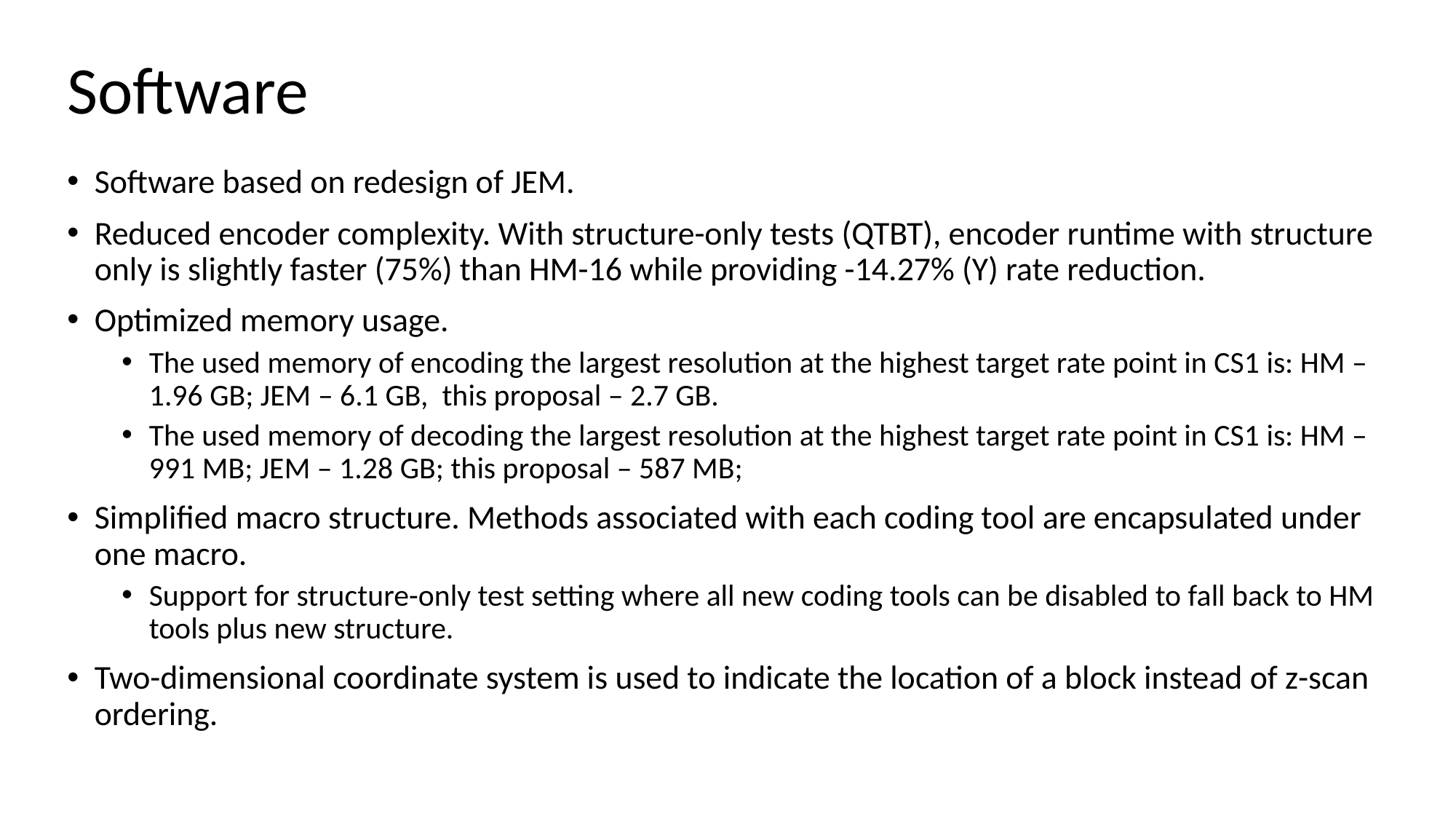

# Software
Software based on redesign of JEM.
Reduced encoder complexity. With structure-only tests (QTBT), encoder runtime with structure only is slightly faster (75%) than HM-16 while providing -14.27% (Y) rate reduction.
Optimized memory usage.
The used memory of encoding the largest resolution at the highest target rate point in CS1 is: HM – 1.96 GB; JEM – 6.1 GB,  this proposal – 2.7 GB.
The used memory of decoding the largest resolution at the highest target rate point in CS1 is: HM – 991 MB; JEM – 1.28 GB; this proposal – 587 MB;
Simplified macro structure. Methods associated with each coding tool are encapsulated under one macro.
Support for structure-only test setting where all new coding tools can be disabled to fall back to HM tools plus new structure.
Two-dimensional coordinate system is used to indicate the location of a block instead of z-scan ordering.